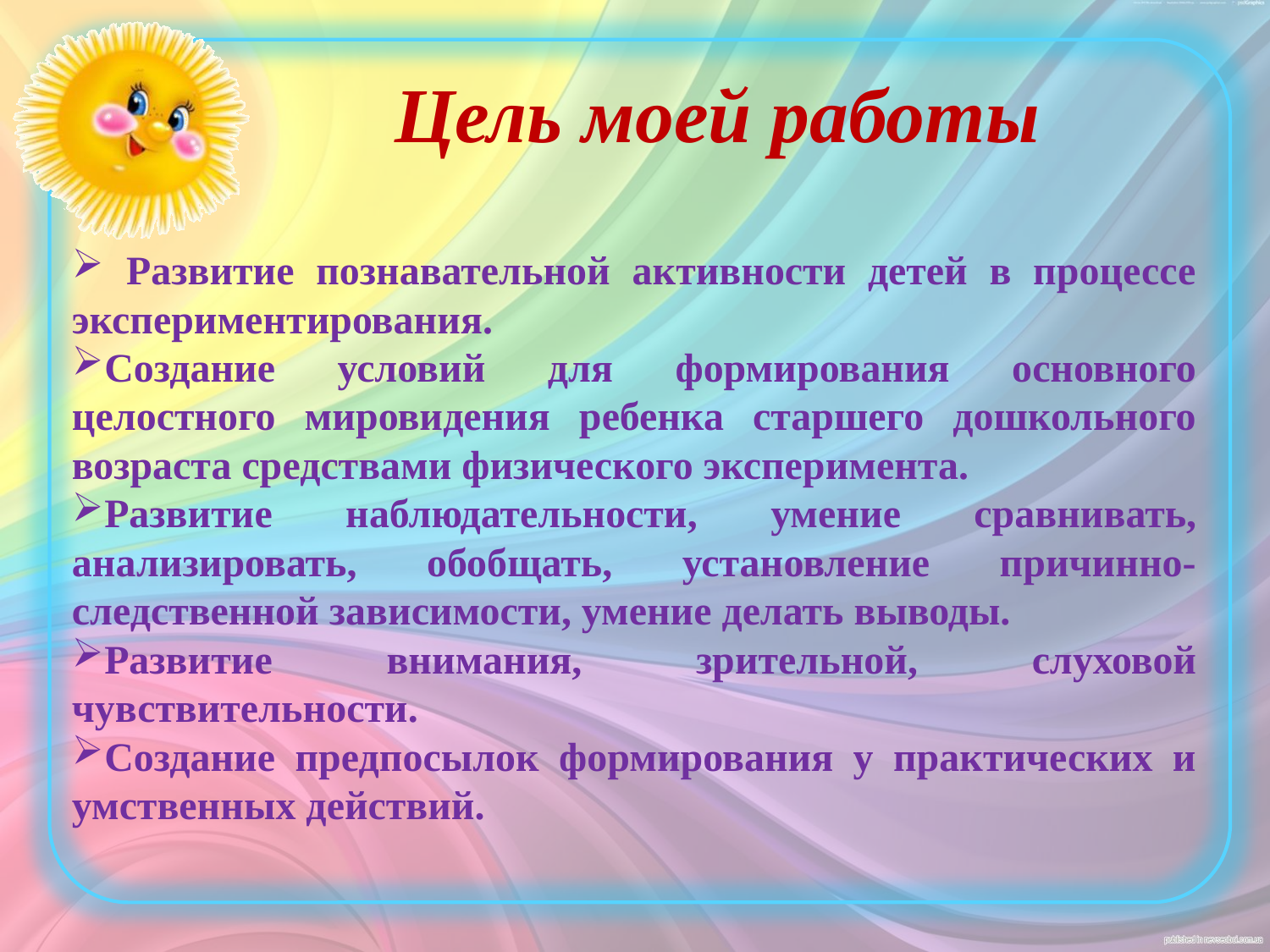

# Цель моей работы

 Развитие познавательной активности детей в процессе экспериментирования.
Создание условий для формирования основного целостного мировидения ребенка старшего дошкольного возраста средствами физического эксперимента.
Развитие наблюдательности, умение сравнивать, анализировать, обобщать, установление причинно-следственной зависимости, умение делать выводы.
Развитие внимания, зрительной, слуховой чувствительности.
Создание предпосылок формирования у практических и умственных действий.